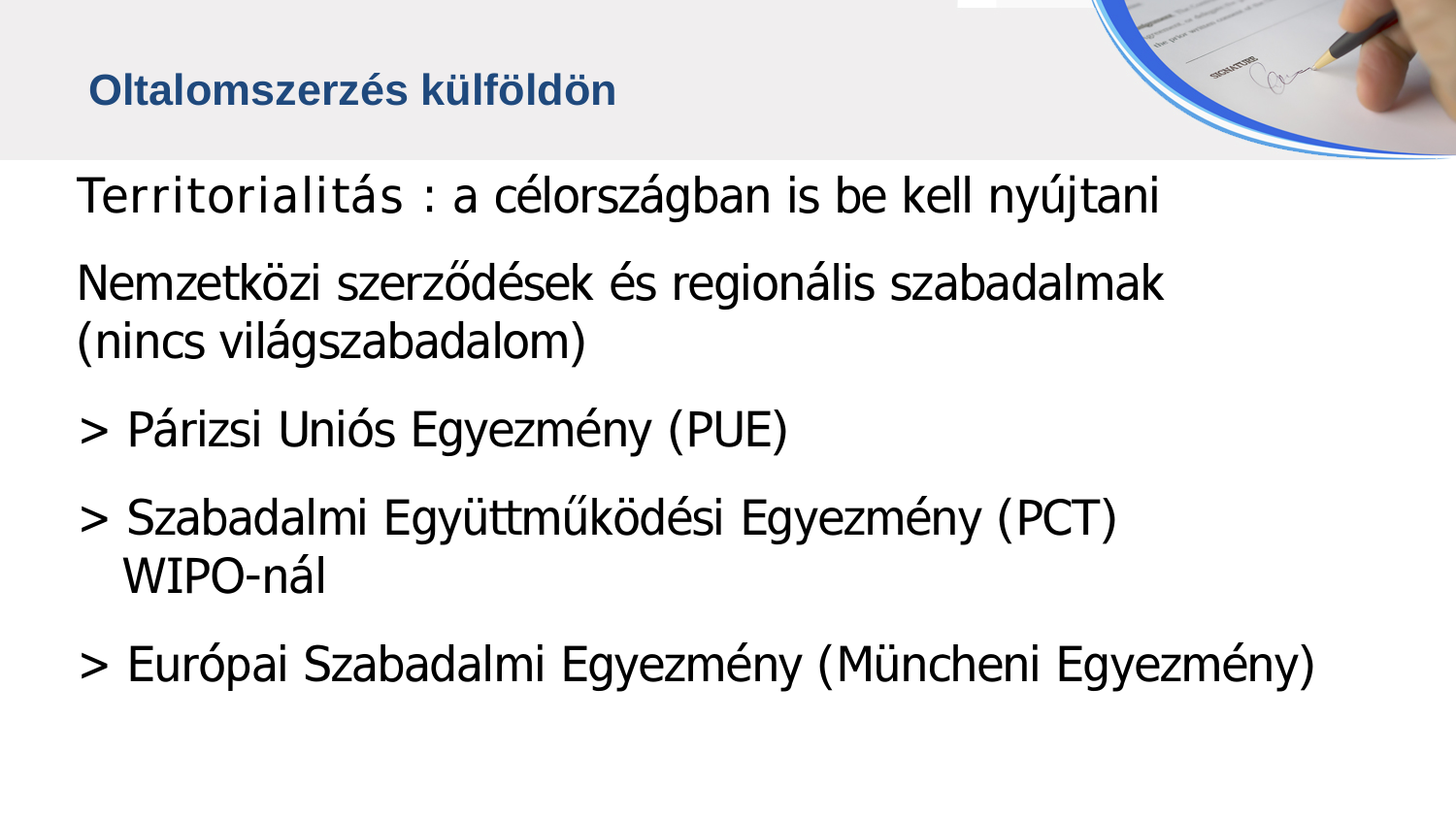

Oltalomszerzés külföldön
Territorialitás : a célországban is be kell nyújtani
Nemzetközi szerződések és regionális szabadalmak
(nincs világszabadalom)
> Párizsi Uniós Egyezmény (PUE)
> Szabadalmi Együttműködési Egyezmény (PCT)
   WIPO-nál
> Európai Szabadalmi Egyezmény (Müncheni Egyezmény)